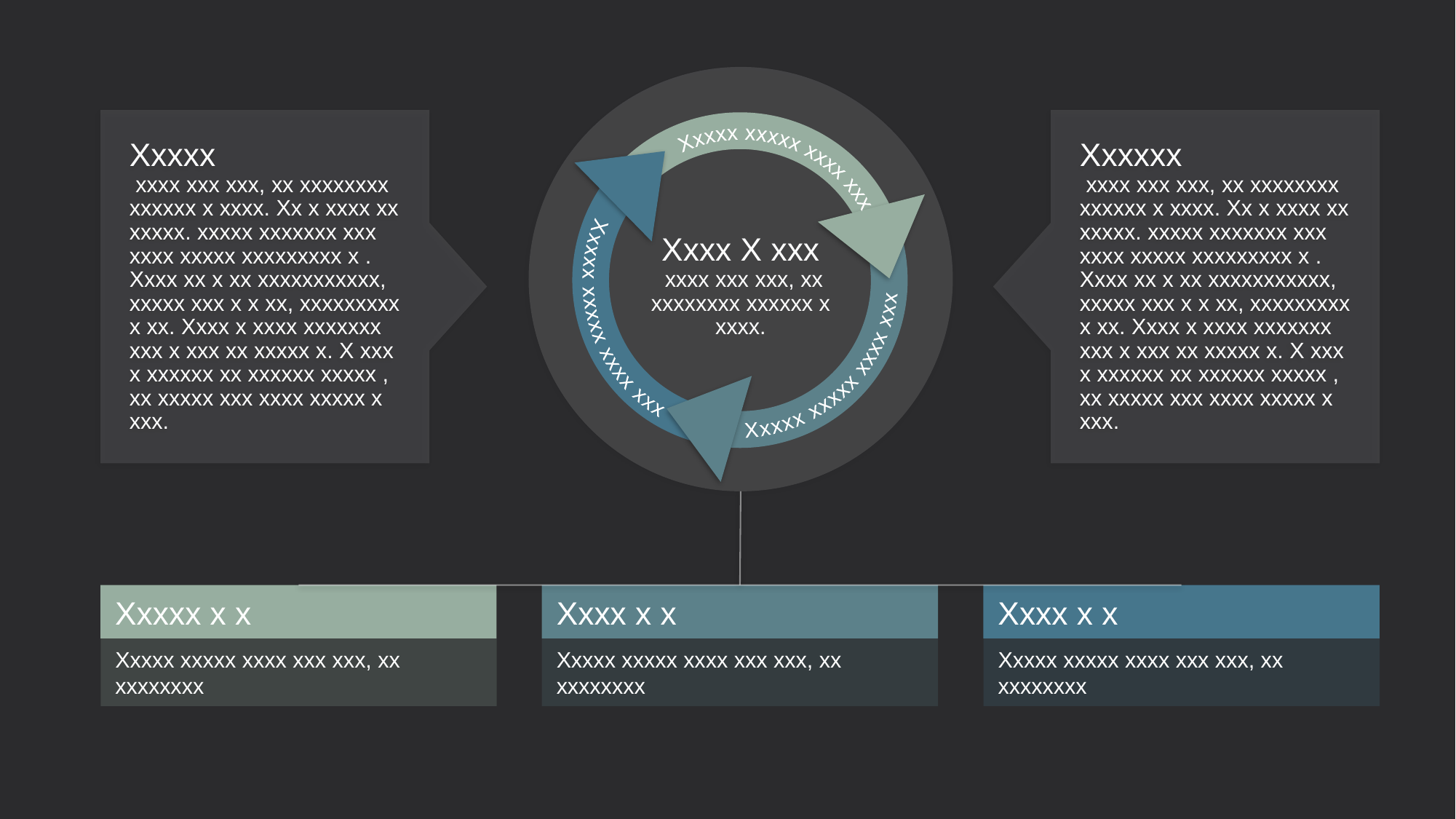

Xxxxx xxxxx xxxx xxx
Xxxxx xxxxx xxxx xxx

Xxxxx xxxxx xxxx xxx

Xxxxx
 xxxx xxx xxx, xx xxxxxxxx xxxxxx x xxxx. Xx x xxxx xx xxxxx. xxxxx xxxxxxx xxx xxxx xxxxx xxxxxxxxx x . Xxxx xx x xx xxxxxxxxxxx, xxxxx xxx x x xx, xxxxxxxxx x xx. Xxxx x xxxx xxxxxxx xxx x xxx xx xxxxx x. X xxx x xxxxxx xx xxxxxx xxxxx , xx xxxxx xxx xxxx xxxxx x xxx.
Xxxxxx
 xxxx xxx xxx, xx xxxxxxxx xxxxxx x xxxx. Xx x xxxx xx xxxxx. xxxxx xxxxxxx xxx xxxx xxxxx xxxxxxxxx x . Xxxx xx x xx xxxxxxxxxxx, xxxxx xxx x x xx, xxxxxxxxx x xx. Xxxx x xxxx xxxxxxx xxx x xxx xx xxxxx x. X xxx x xxxxxx xx xxxxxx xxxxx , xx xxxxx xxx xxxx xxxxx x xxx.
Xxxx X xxx
 xxxx xxx xxx, xx xxxxxxxx xxxxxx x xxxx.
Xxxx x x
Xxxxx x x
Xxxx x x
Xxxxx xxxxx xxxx xxx xxx, xx xxxxxxxx
Xxxxx xxxxx xxxx xxx xxx, xx xxxxxxxx
Xxxxx xxxxx xxxx xxx xxx, xx xxxxxxxx